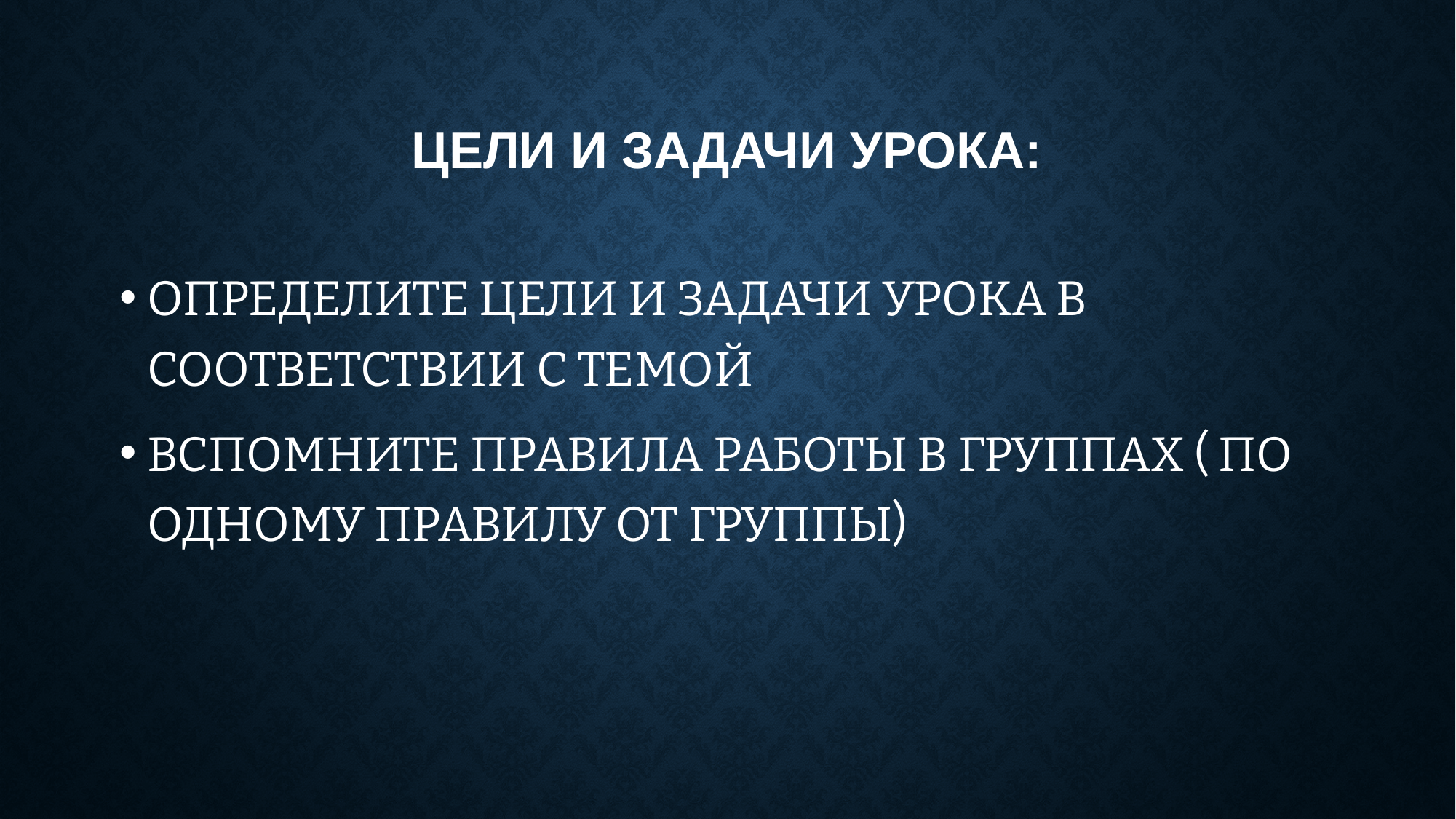

# ЦЕЛИ И ЗАДАЧИ УРОКА:
ОПРЕДЕЛИТЕ ЦЕЛИ И ЗАДАЧИ УРОКА В СООТВЕТСТВИИ С ТЕМОЙ
ВСПОМНИТЕ ПРАВИЛА РАБОТЫ В ГРУППАХ ( ПО ОДНОМУ ПРАВИЛУ ОТ ГРУППЫ)